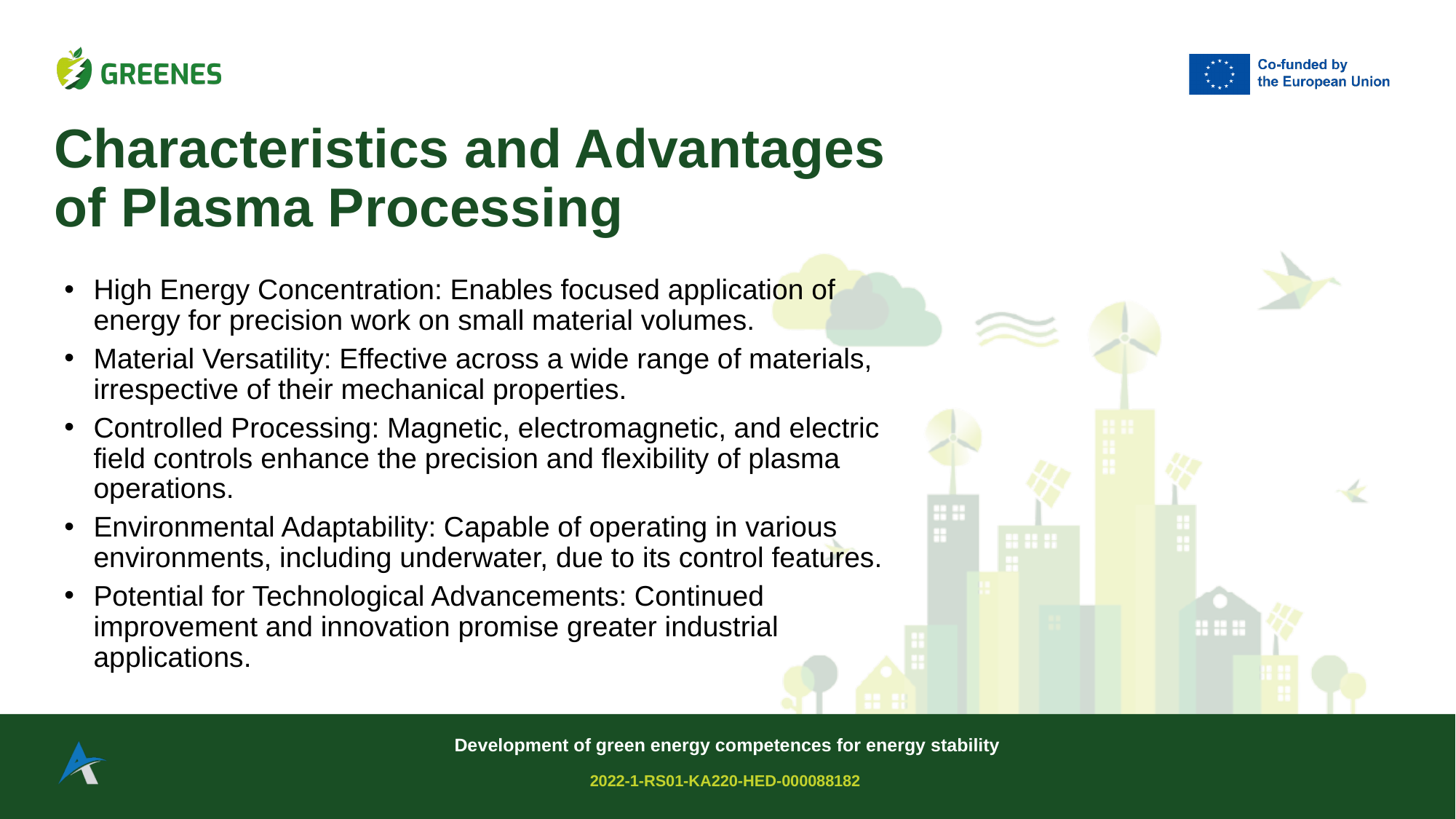

# Characteristics and Advantages of Plasma Processing
High Energy Concentration: Enables focused application of energy for precision work on small material volumes.
Material Versatility: Effective across a wide range of materials, irrespective of their mechanical properties.
Controlled Processing: Magnetic, electromagnetic, and electric field controls enhance the precision and flexibility of plasma operations.
Environmental Adaptability: Capable of operating in various environments, including underwater, due to its control features.
Potential for Technological Advancements: Continued improvement and innovation promise greater industrial applications.